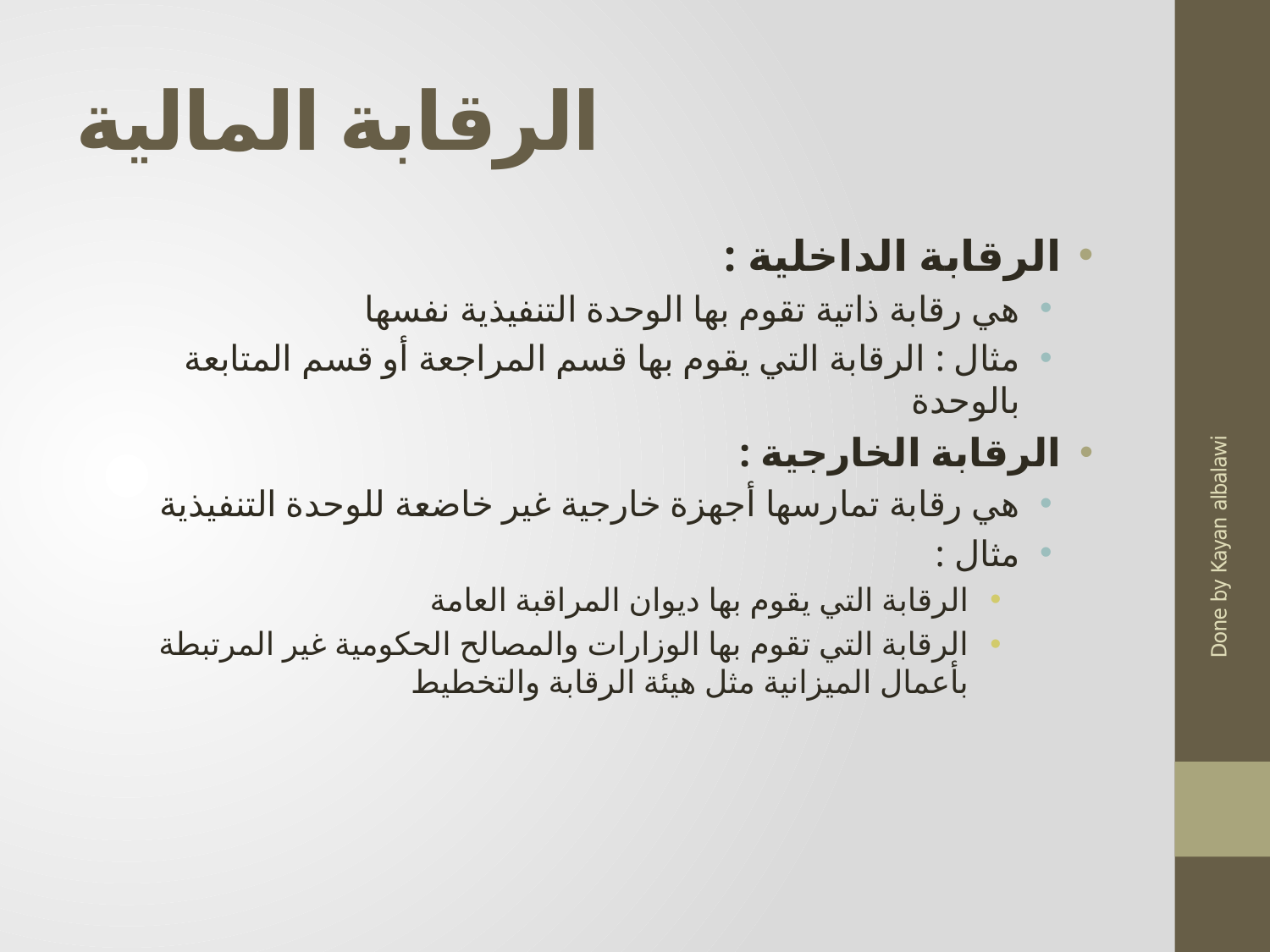

# الرقابة المالية
الرقابة الداخلية :
هي رقابة ذاتية تقوم بها الوحدة التنفيذية نفسها
مثال : الرقابة التي يقوم بها قسم المراجعة أو قسم المتابعة بالوحدة
الرقابة الخارجية :
هي رقابة تمارسها أجهزة خارجية غير خاضعة للوحدة التنفيذية
مثال :
الرقابة التي يقوم بها ديوان المراقبة العامة
الرقابة التي تقوم بها الوزارات والمصالح الحكومية غير المرتبطة بأعمال الميزانية مثل هيئة الرقابة والتخطيط
Done by Kayan albalawi